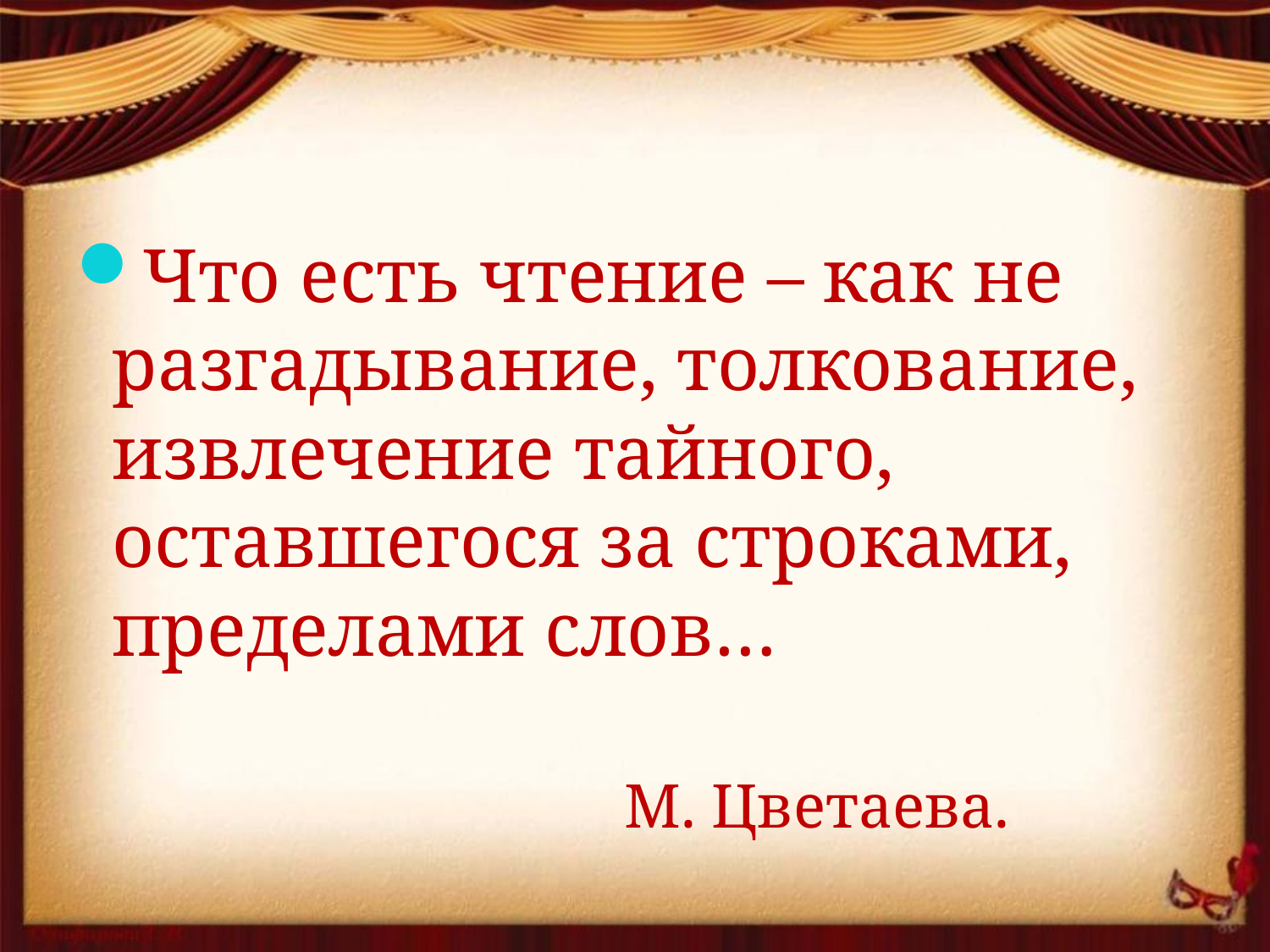

#
Что есть чтение – как не разгадывание, толкование, извлечение тайного, оставшегося за строками, пределами слов…

                                   М. Цветаева.